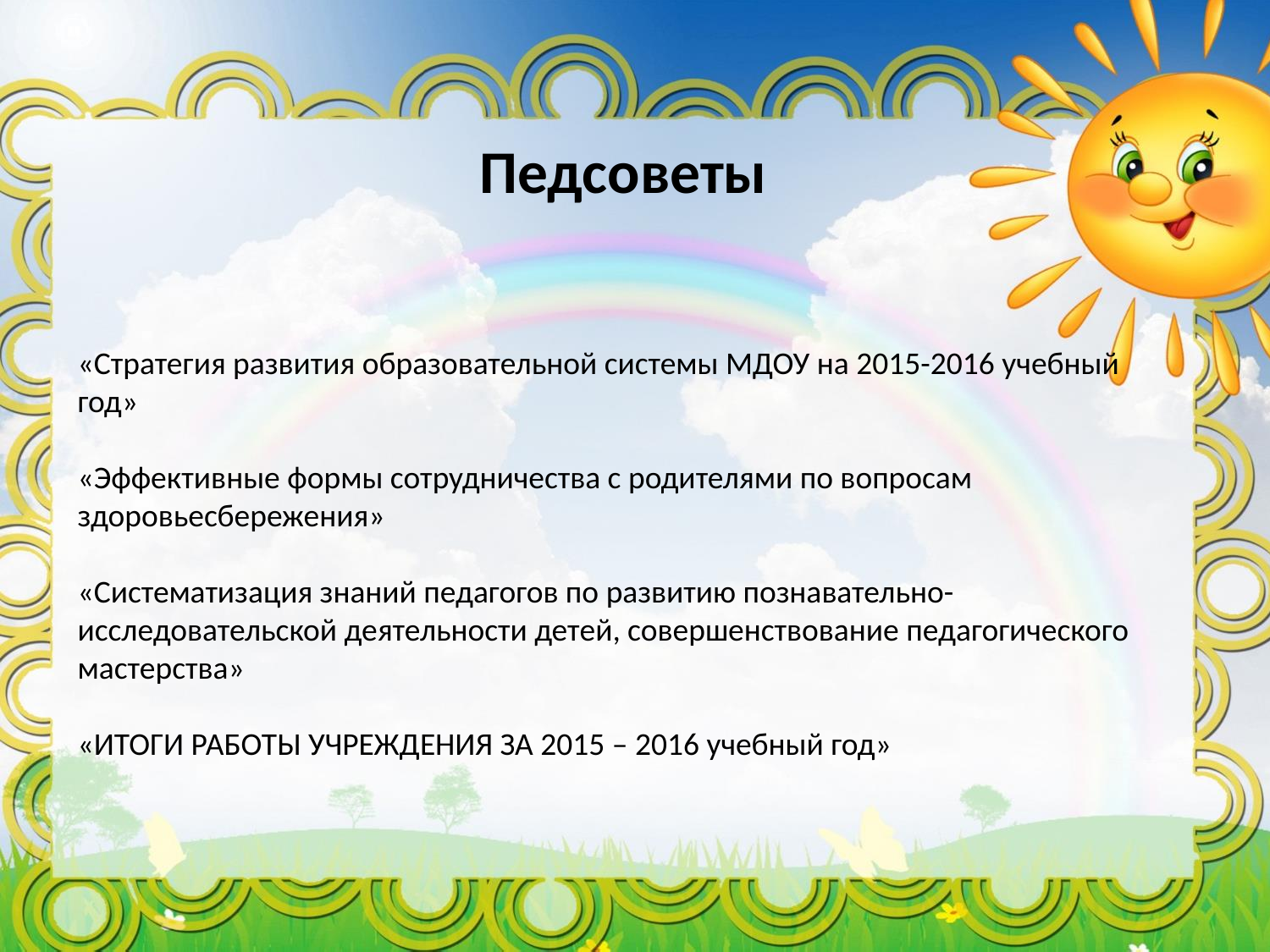

# Педсоветы
«Стратегия развития образовательной системы МДОУ на 2015-2016 учебный год»

«Эффективные формы сотрудничества с родителями по вопросам здоровьесбережения»

«Систематизация знаний педагогов по развитию познавательно- исследовательской деятельности детей, совершенствование педагогического мастерства»

«ИТОГИ РАБОТЫ УЧРЕЖДЕНИЯ ЗА 2015 – 2016 учебный год»